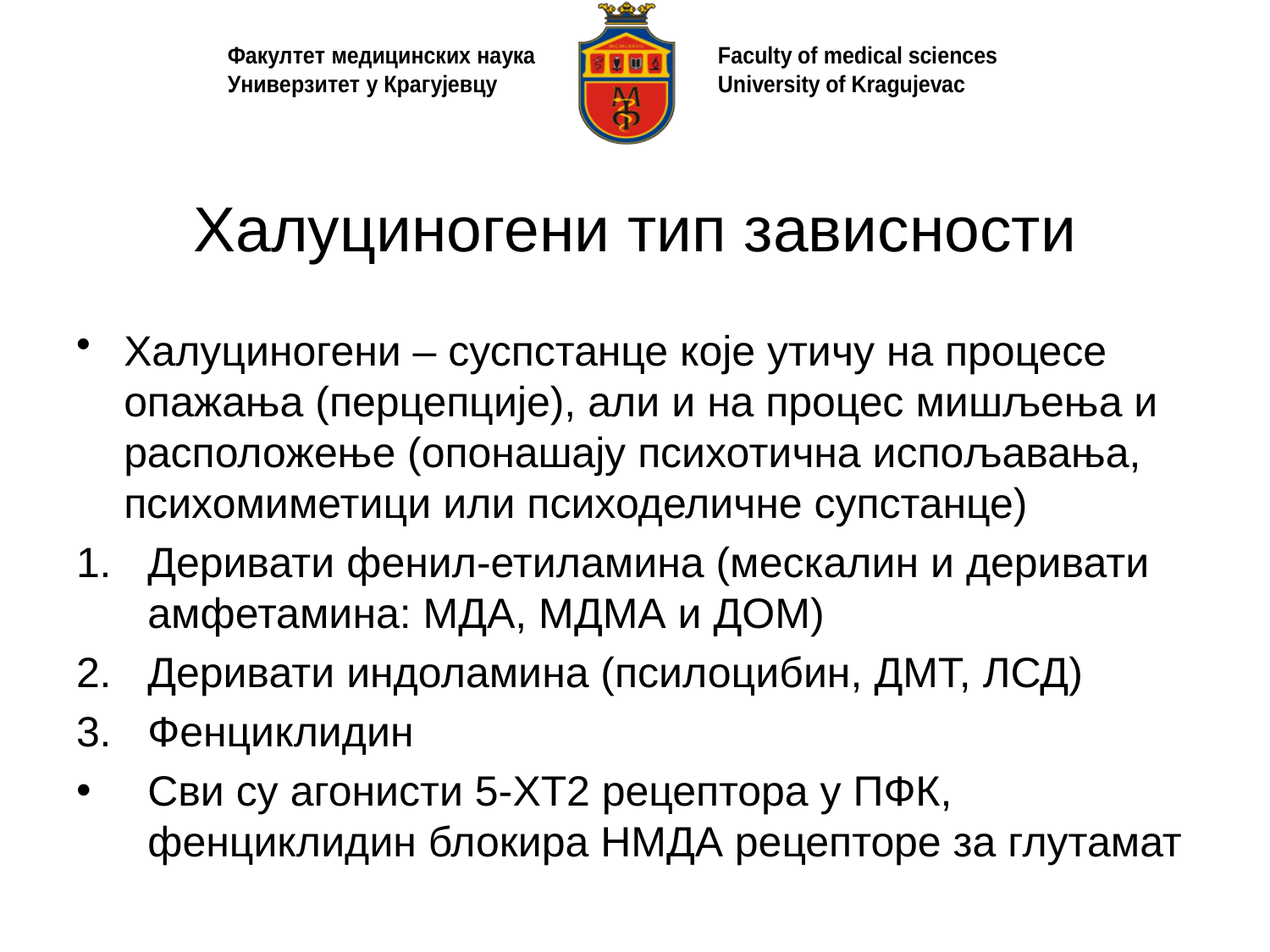

# Халуциногени тип зависности
Халуциногени – суспстанце које утичу на процесе опажања (перцепције), али и на процес мишљења и расположење (опонашају психотична испољавања, психомиметици или психоделичне супстанце)
Деривати фенил-етиламина (мескалин и деривати амфетамина: МДА, МДМА и ДОМ)
Деривати индоламина (псилоцибин, ДМТ, ЛСД)
Фенциклидин
Сви су агонисти 5-ХТ2 рецептора у ПФК, фенциклидин блокира НМДА рецепторе за глутамат